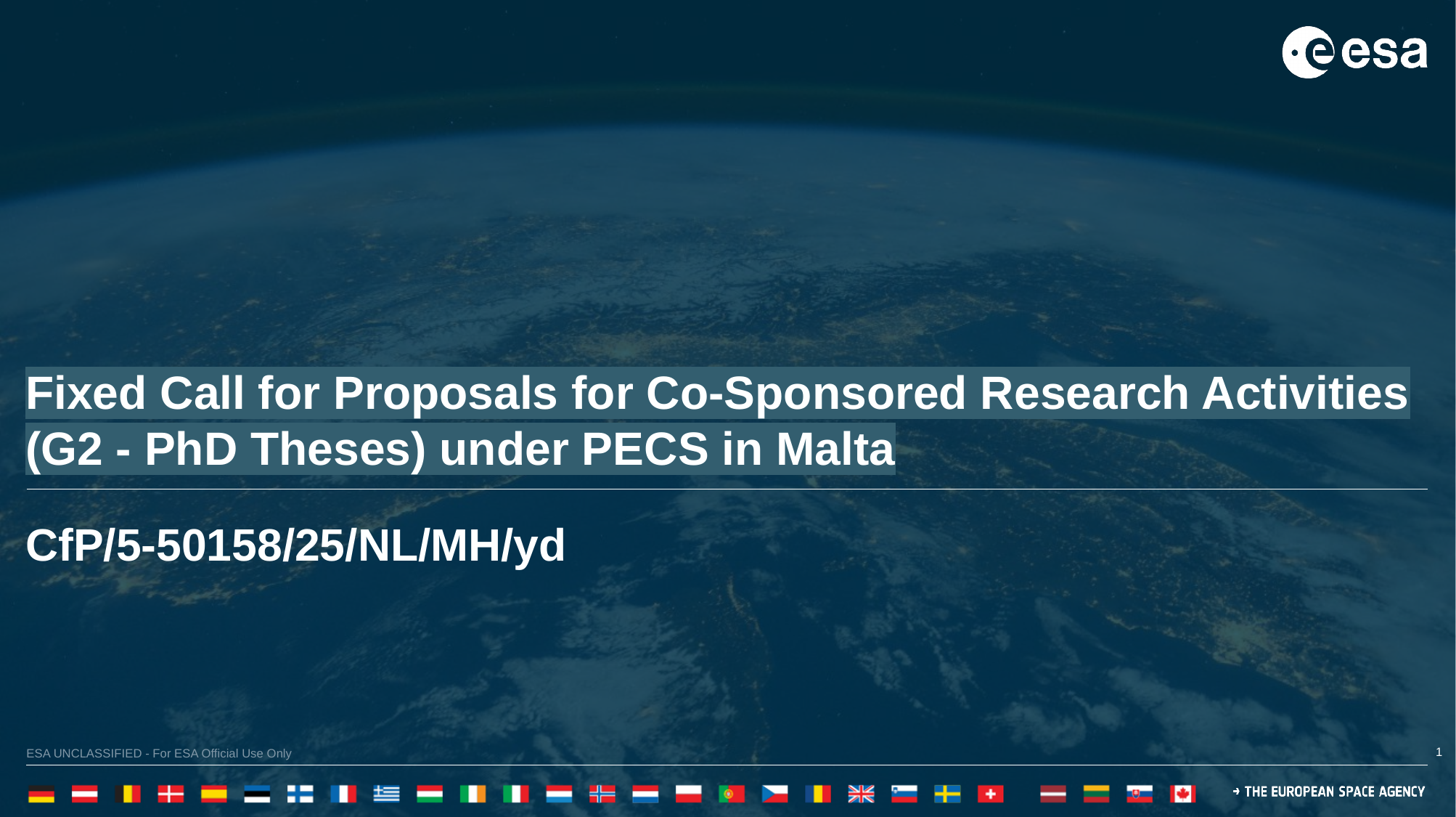

Fixed Call for Proposals for Co-Sponsored Research Activities (G2 - PhD Theses) under PECS in Malta
CfP/5-50158/25/NL/MH/yd